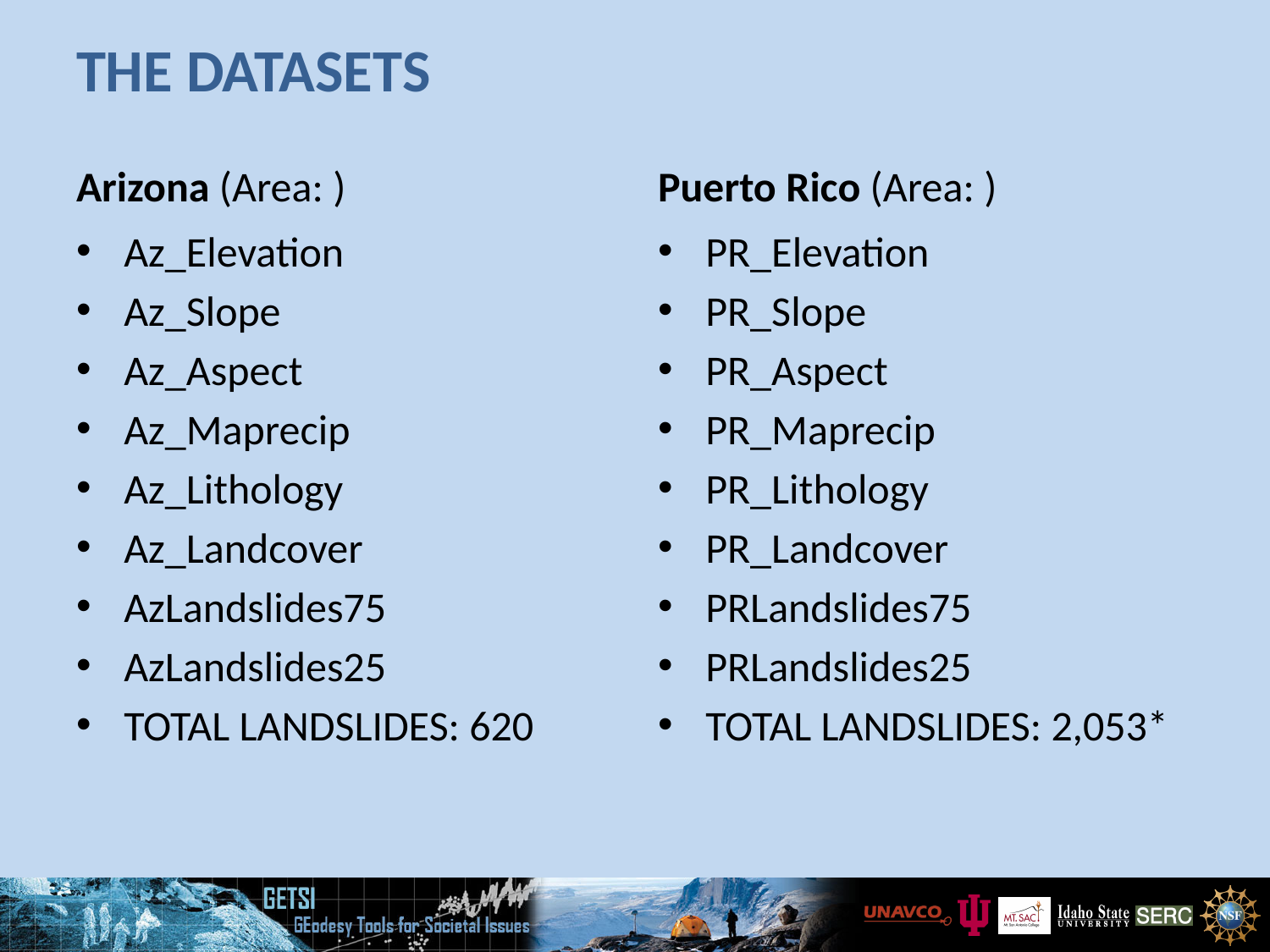

# The Datasets
Arizona (Area: )
Puerto Rico (Area: )
Az_Elevation
Az_Slope
Az_Aspect
Az_Maprecip
Az_Lithology
Az_Landcover
AzLandslides75
AzLandslides25
TOTAL LANDSLIDES: 620

PR_Elevation
PR_Slope
PR_Aspect
PR_Maprecip
PR_Lithology
PR_Landcover
PRLandslides75
PRLandslides25
TOTAL LANDSLIDES: 2,053*